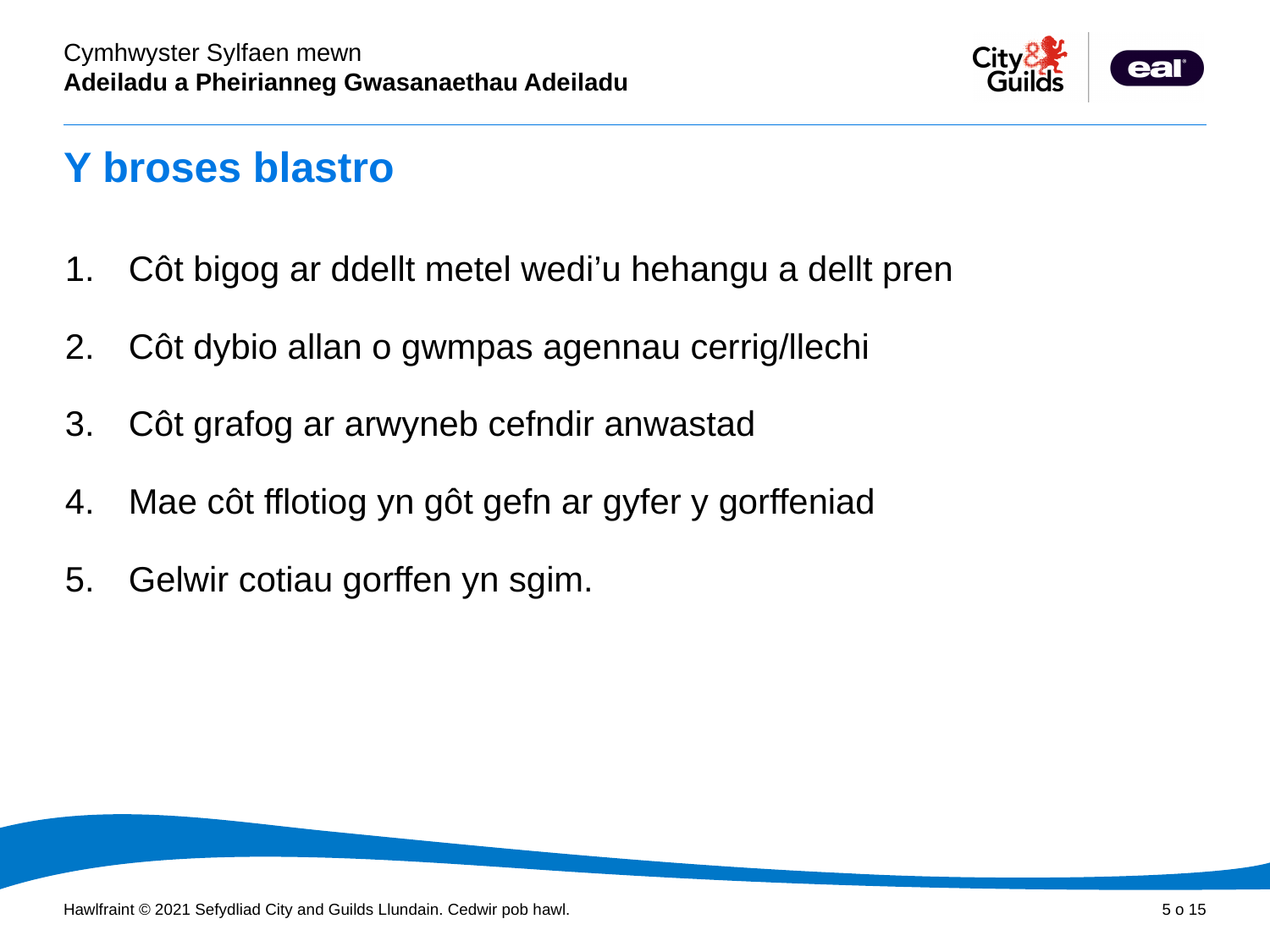

# Y broses blastro
Côt bigog ar ddellt metel wedi’u hehangu a dellt pren
Côt dybio allan o gwmpas agennau cerrig/llechi
Côt grafog ar arwyneb cefndir anwastad
Mae côt fflotiog yn gôt gefn ar gyfer y gorffeniad
Gelwir cotiau gorffen yn sgim.